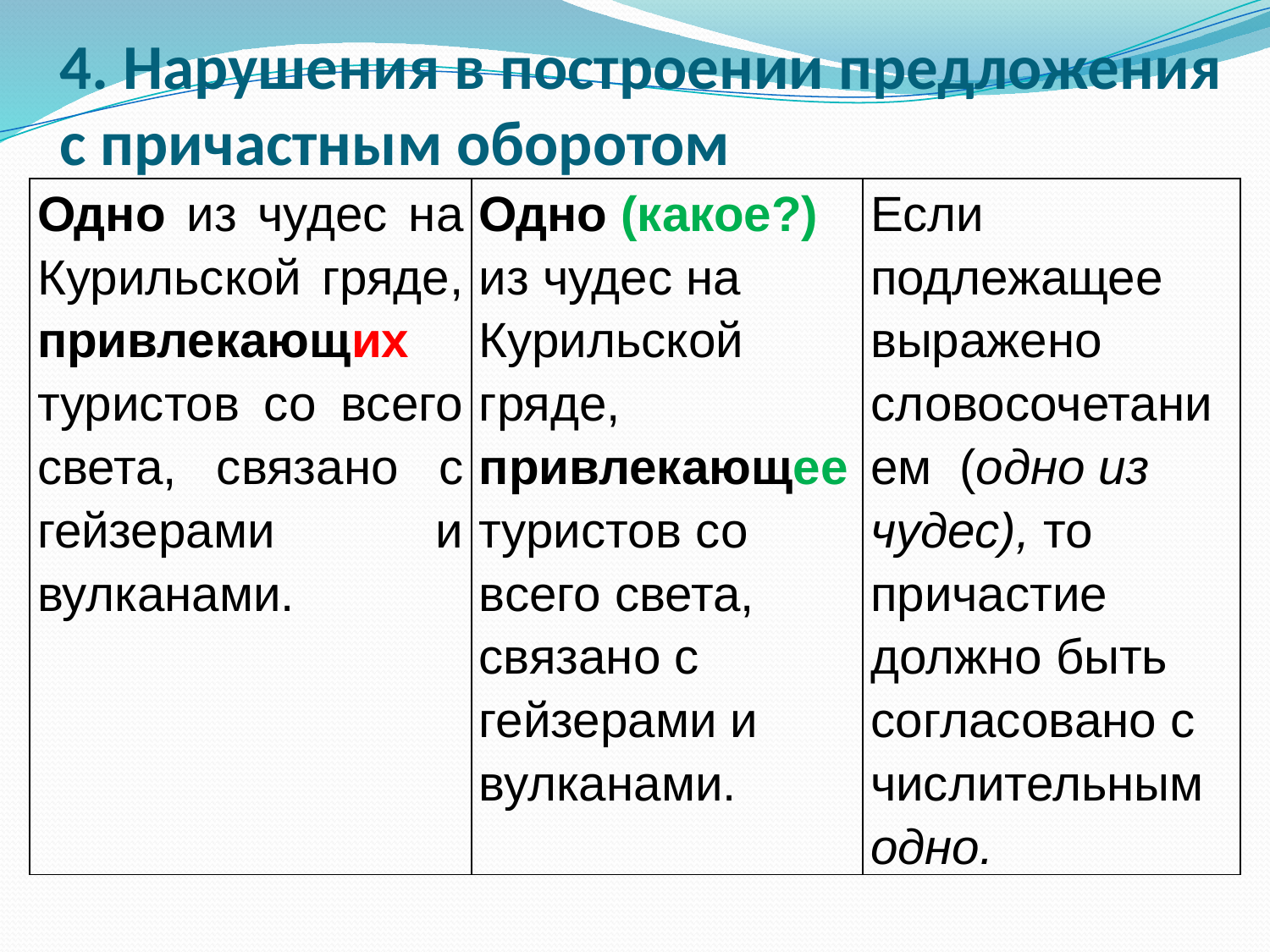

# 4. Нарушения в построении предложения с причастным оборотом
| Одно из чудес на Курильской гряде, привлекающих туристов со всего света, связано с гейзерами и вулканами. | Одно (какое?) из чудес на Курильской гряде, привлекающее туристов со всего света, связано с гейзерами и вулканами. | Если подлежащее выражено словосочетанием (одно из чудес), то причастие должно быть согласовано с числительным одно. |
| --- | --- | --- |